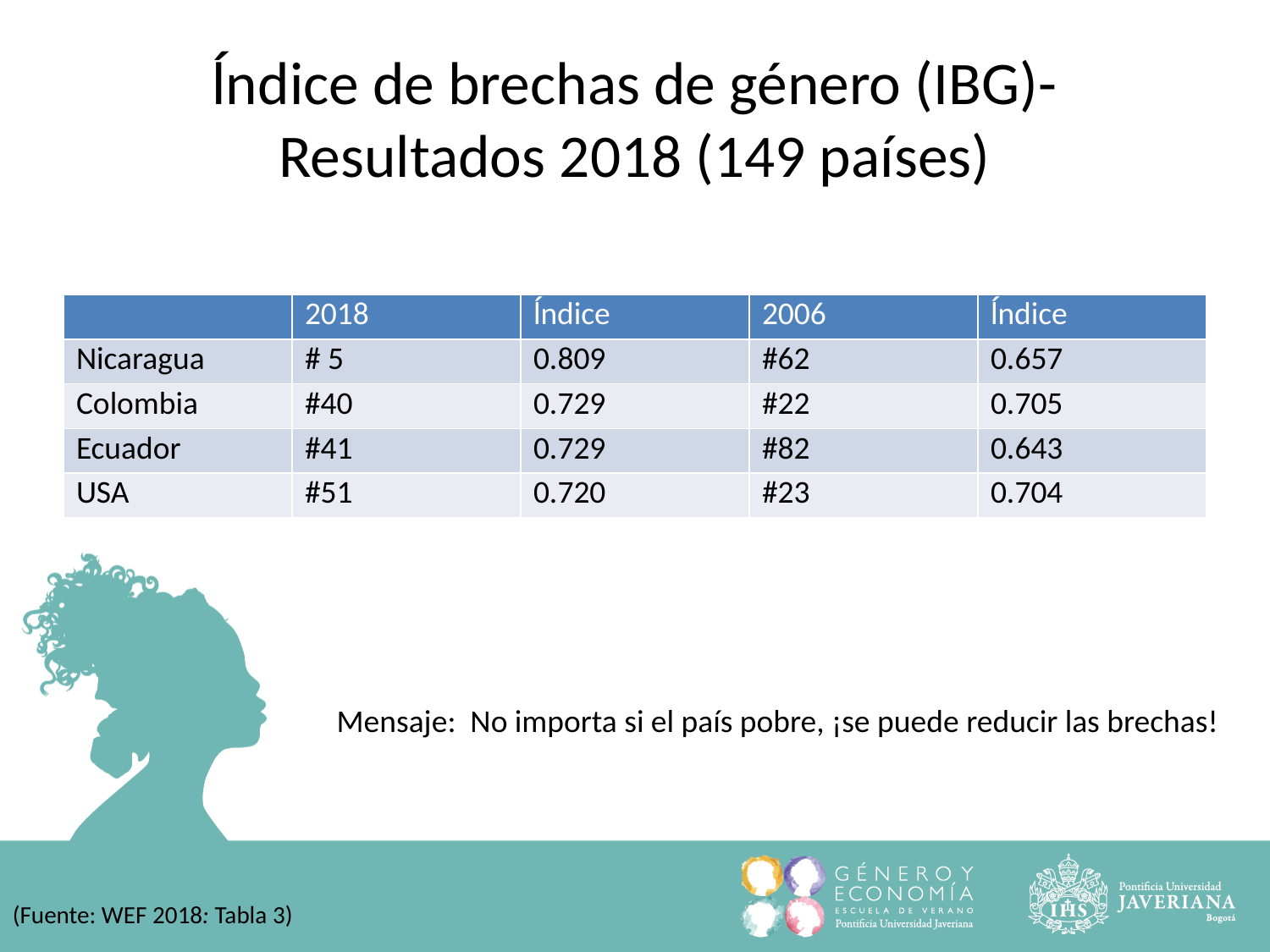

ĺndice de brechas de género (IBG)-
Resultados 2018 (149 países)
|  | 2018 | ĺndice | 2006 | ĺndice |
| --- | --- | --- | --- | --- |
| Nicaragua | # 5 | 0.809 | #62 | 0.657 |
| Colombia | #40 | 0.729 | #22 | 0.705 |
| Ecuador | #41 | 0.729 | #82 | 0.643 |
| USA | #51 | 0.720 | #23 | 0.704 |
Mensaje:  No importa si el país pobre, ¡se puede reducir las brechas!
(Fuente: WEF 2018: Tabla 3)